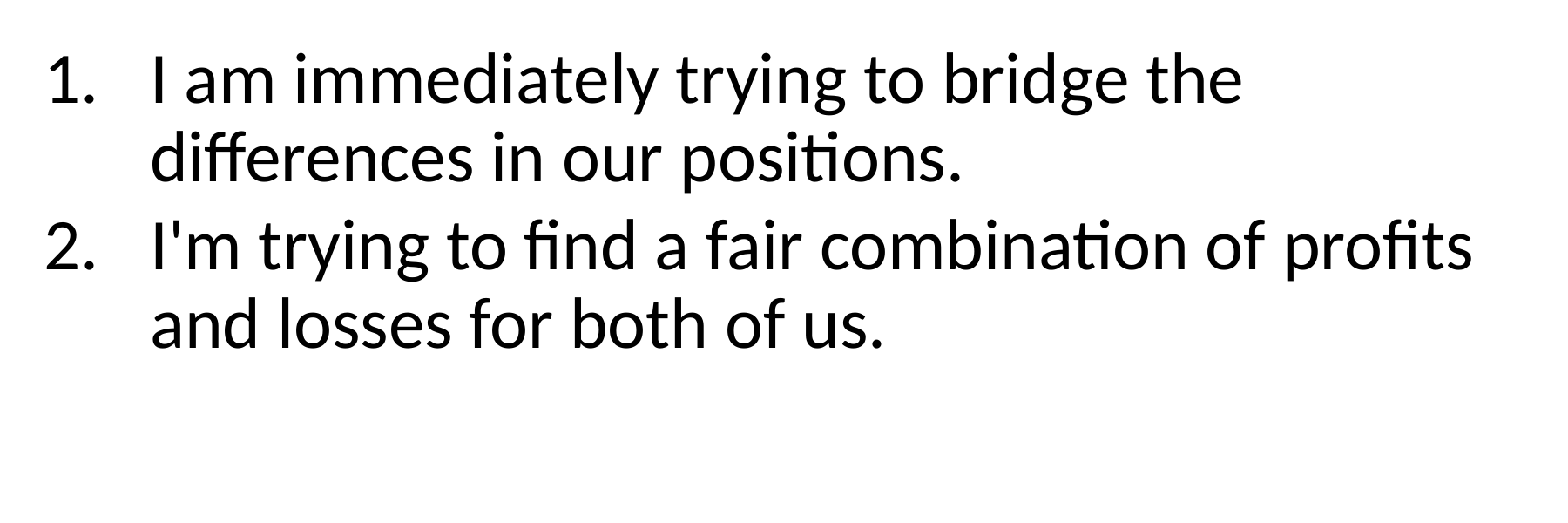

I am immediately trying to bridge the differences in our positions.
I'm trying to find a fair combination of profits and losses for both of us.